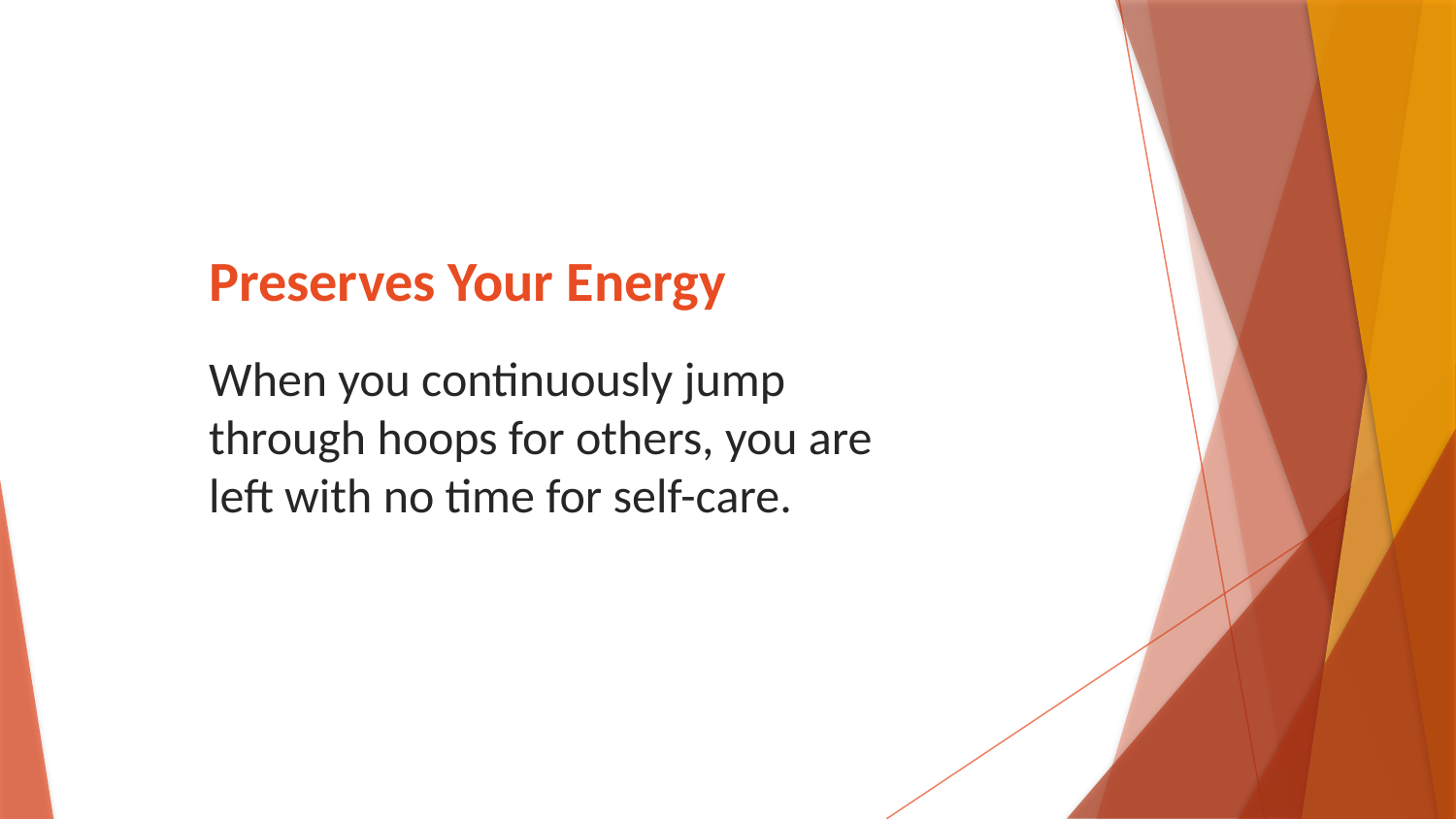

# Preserves Your Energy
When you continuously jump through hoops for others, you are left with no time for self-care.